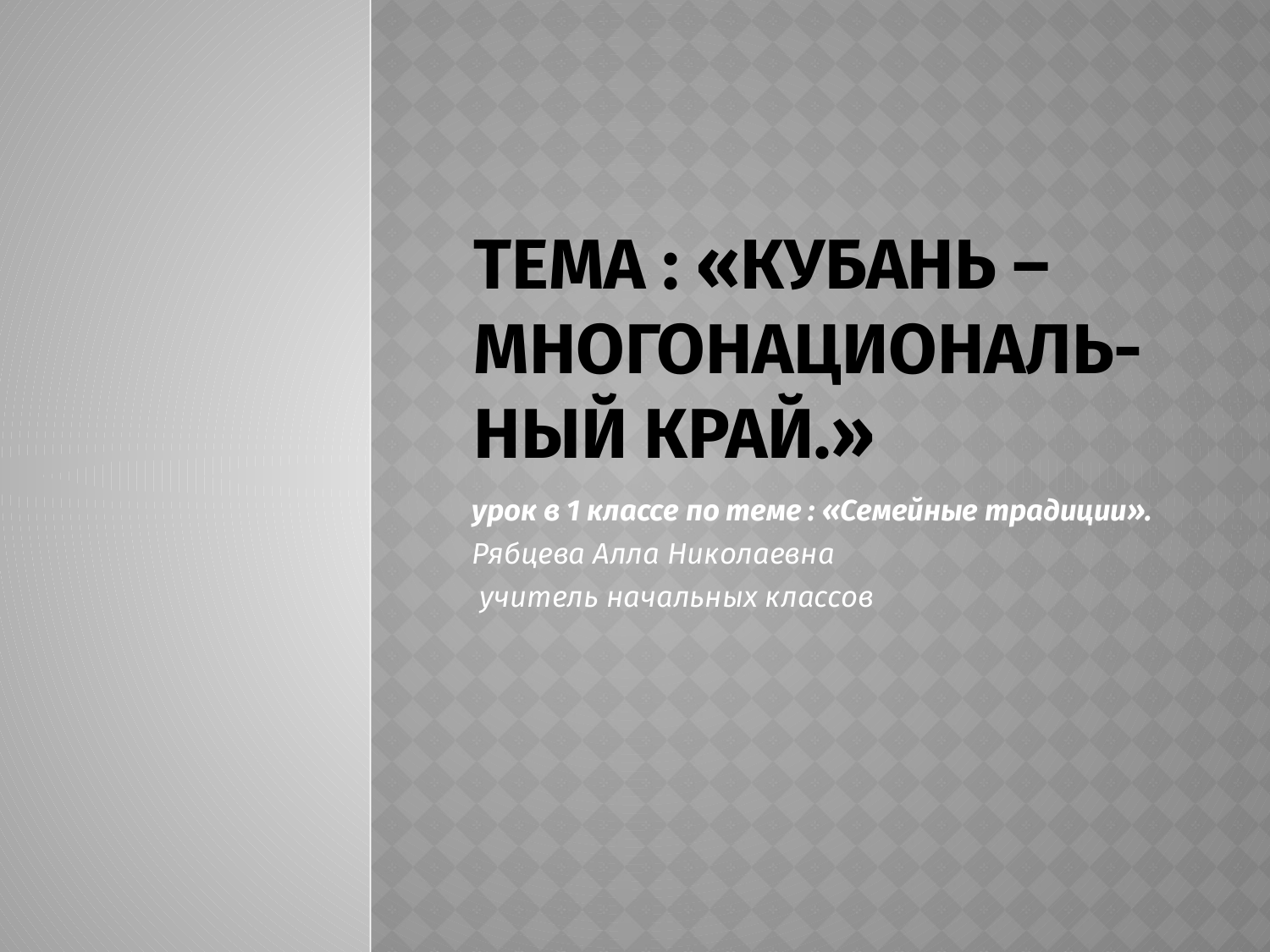

# Тема : «Кубань –многонациональ-ный край.»
урок в 1 классе по теме : «Семейные традиции».
Рябцева Алла Николаевна
 учитель начальных классов